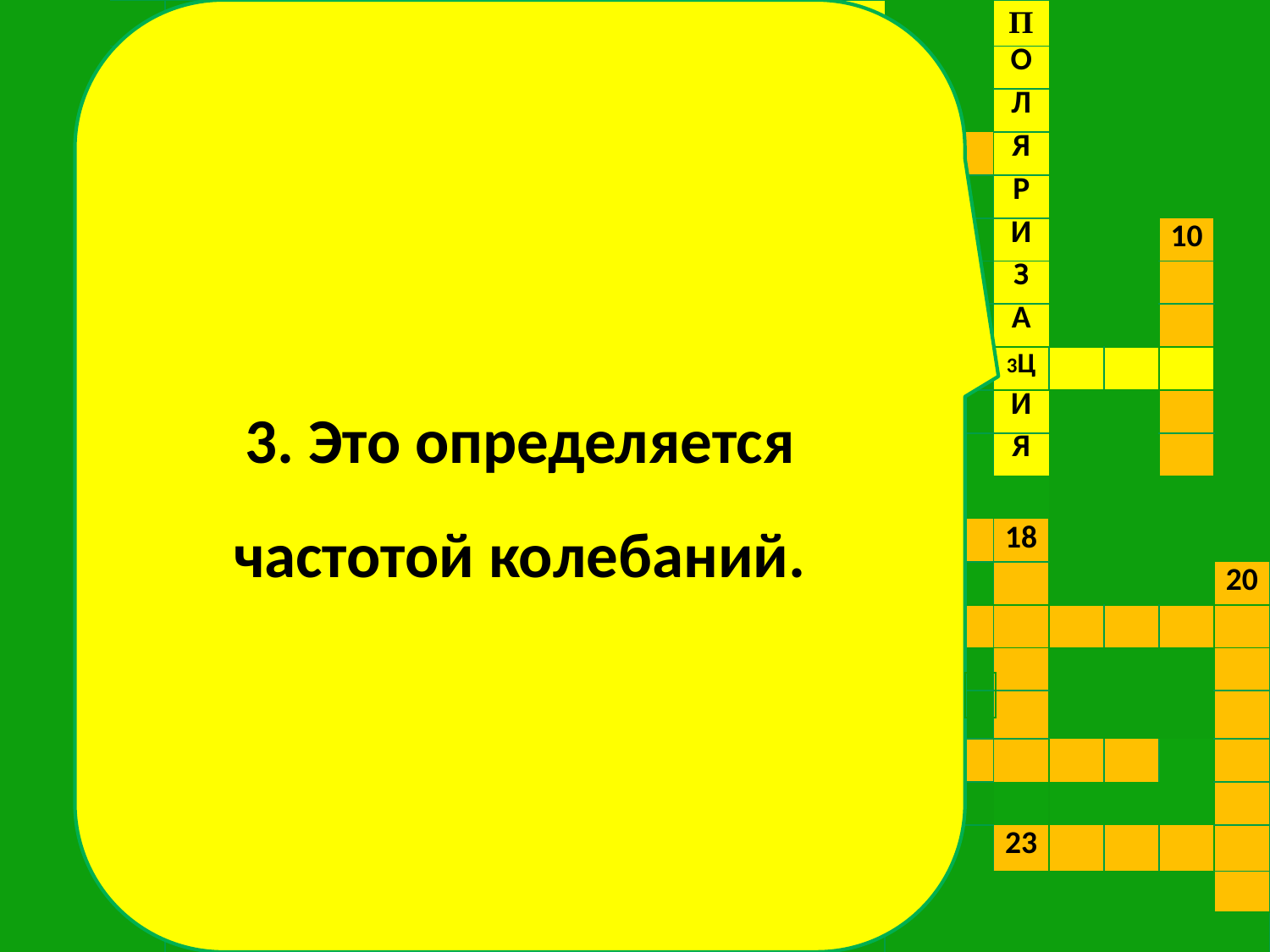

3. Это определяется частотой колебаний.
|  |  |  |  |  |  |  |  |  |  |  |  |  |  |  | К |  |  | П |  |  |  |  |
| --- | --- | --- | --- | --- | --- | --- | --- | --- | --- | --- | --- | --- | --- | --- | --- | --- | --- | --- | --- | --- | --- | --- |
|  |  |  |  |  |  |  |  | 5 |  | 6 |  | 7 |  |  | В |  |  | О |  |  |  |  |
|  |  |  |  |  |  | 4 |  |  |  |  |  |  |  |  | А |  |  | Л |  |  |  |  |
|  |  |  |  |  |  | 8 |  |  |  |  |  |  |  |  | Н |  |  | Я |  |  |  |  |
|  |  |  |  |  |  |  |  |  |  |  |  |  |  |  | Т |  |  | Р |  |  |  |  |
|  |  |  |  |  |  |  |  |  |  |  |  |  |  |  |  |  |  | И |  |  | 10 |  |
|  |  |  |  |  |  |  |  |  |  |  |  |  |  |  |  |  |  | З |  |  |  |  |
|  |  |  |  |  |  | 9 |  |  |  |  |  |  |  |  |  |  |  | А |  |  |  |  |
|  |  |  |  |  |  |  |  |  |  |  |  |  |  |  |  |  |  | 3Ц |  |  |  |  |
|  |  |  |  |  |  |  |  |  | 11 |  |  |  |  |  | 12 |  |  | И |  |  |  |  |
|  |  |  |  |  |  |  |  | 13 |  |  |  |  |  |  |  |  |  | Я |  |  |  |  |
|  |  |  |  |  |  |  |  |  |  |  |  |  |  |  |  |  |  |  |  |  |  |  |
|  |  |  |  | 14 |  |  |  |  |  |  |  |  |  | 17 |  |  |  | 18 |  |  |  |  |
|  |  |  |  |  |  |  |  |  |  |  |  |  |  |  |  |  |  |  |  |  |  | 20 |
|  |  |  |  | 15 |  |  |  |  |  |  |  |  |  |  |  | 19 |  |  |  |  |  |  |
|  |  |  |  |  |  |  |  |  |  |  |  |  |  |  |  |  |  |  |  |  |  |  |
|  |  |  | 16 |  |  |  |  |  |  |  |  |  |  |  | 22 |  |  |  |  |  |  |  |
|  |  |  |  |  |  |  |  |  |  |  |  |  |  | 21 |  |  |  |  |  |  |  |  |
|  |  |  |  |  |  |  |  |  |  |  |  |  |  |  |  |  |  |  |  |  |  |  |
|  |  |  |  |  |  |  |  |  |  |  |  |  |  |  |  |  |  | 23 |  |  |  |  |
|  |  |  |  |  |  |  |  |  |  |  |  |  |  |  |  |  |  |  |  |  |  |  |
|  |  |  |  |  |  |  |  |  |  |  |  |  |  |  |  |  |  |  |  |  |  |  |
|  |
| --- |